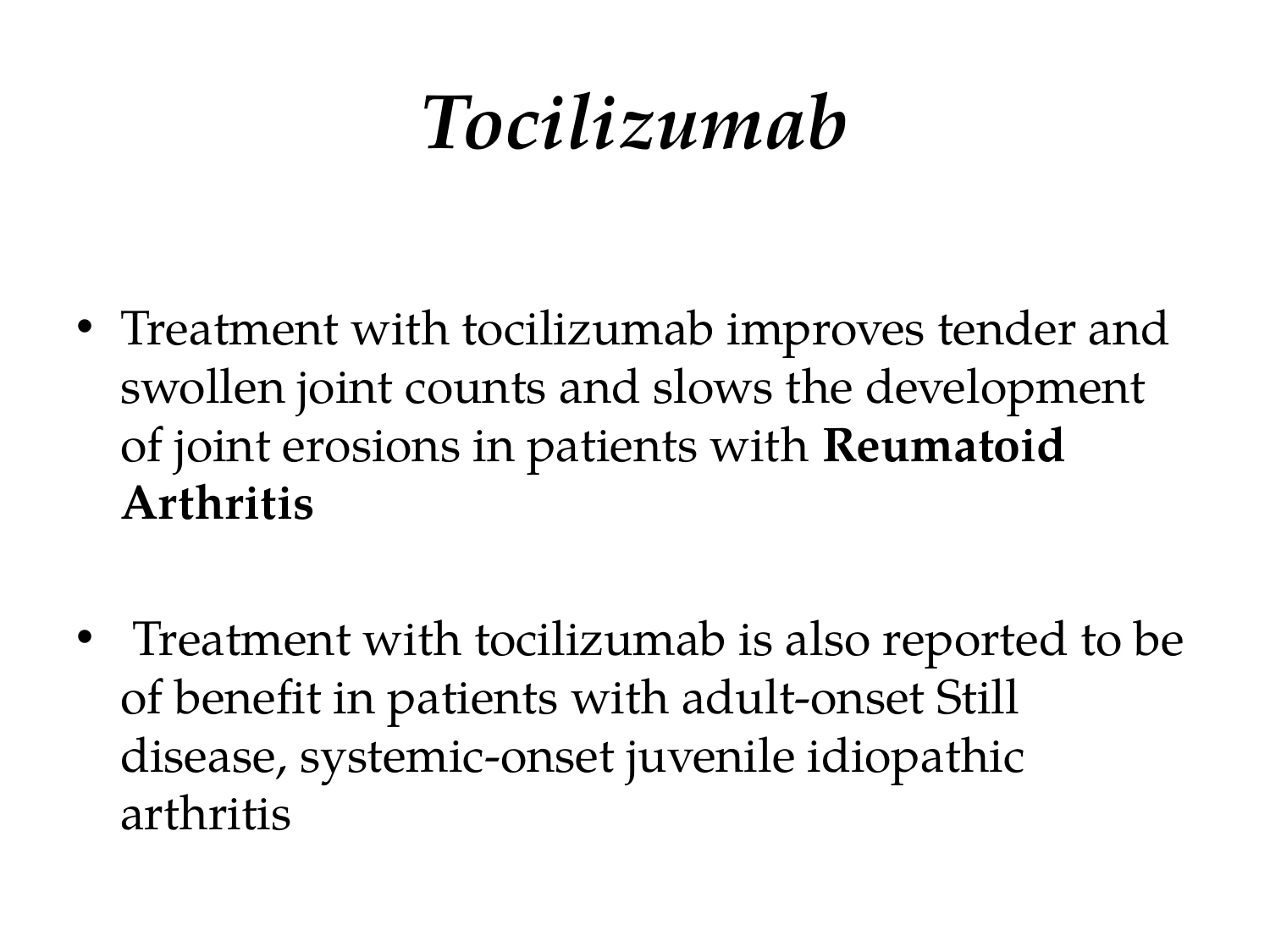

# Tocilizumab

Treatment with tocilizumab improves tender and swollen joint counts and slows the development of joint erosions in patients with Reumatoid Arthritis

 Treatment with tocilizumab is also reported to be of benefit in patients with adult-onset Still disease, systemic-onset juvenile idiopathic arthritis